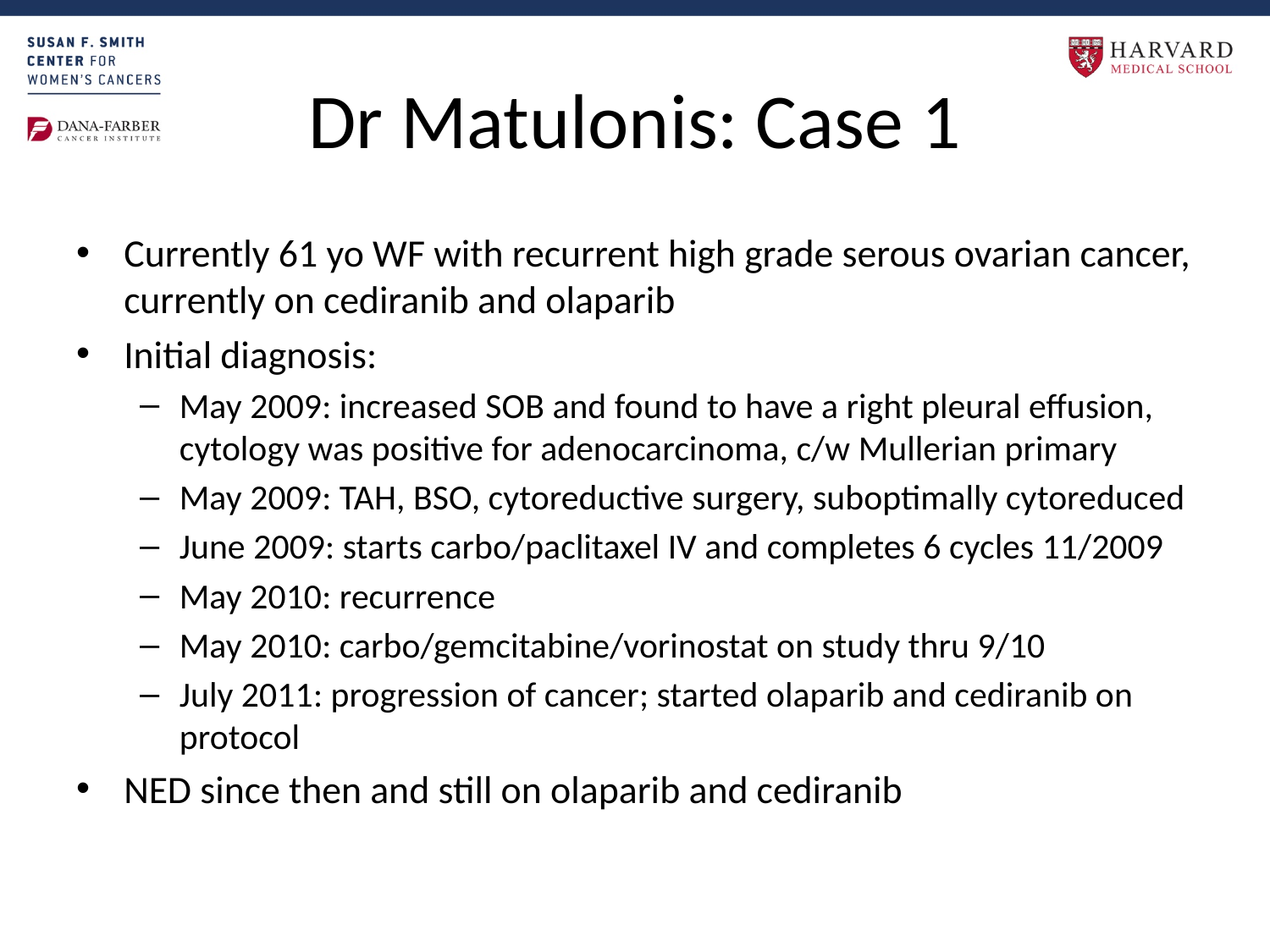

# Dr Matulonis: Case 1
Currently 61 yo WF with recurrent high grade serous ovarian cancer, currently on cediranib and olaparib
Initial diagnosis:
May 2009: increased SOB and found to have a right pleural effusion, cytology was positive for adenocarcinoma, c/w Mullerian primary
May 2009: TAH, BSO, cytoreductive surgery, suboptimally cytoreduced
June 2009: starts carbo/paclitaxel IV and completes 6 cycles 11/2009
May 2010: recurrence
May 2010: carbo/gemcitabine/vorinostat on study thru 9/10
July 2011: progression of cancer; started olaparib and cediranib on protocol
NED since then and still on olaparib and cediranib